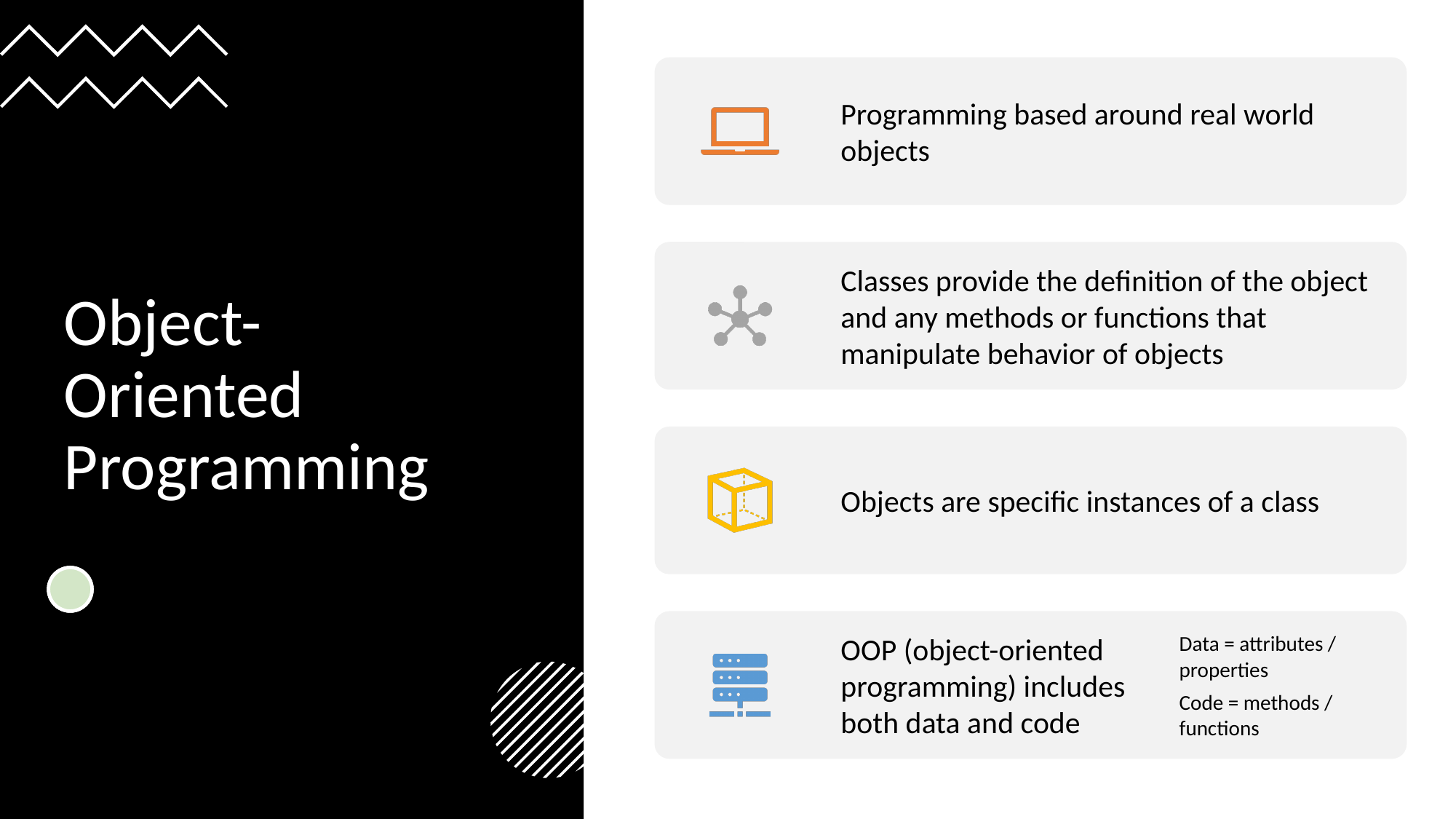

Programming based around real world objects
Classes provide the definition of the object and any methods or functions that manipulate behavior of objects
Objects are specific instances of a class
OOP (object-oriented programming) includes both data and code
Data = attributes / properties
Code = methods / functions
# Object-Oriented Programming